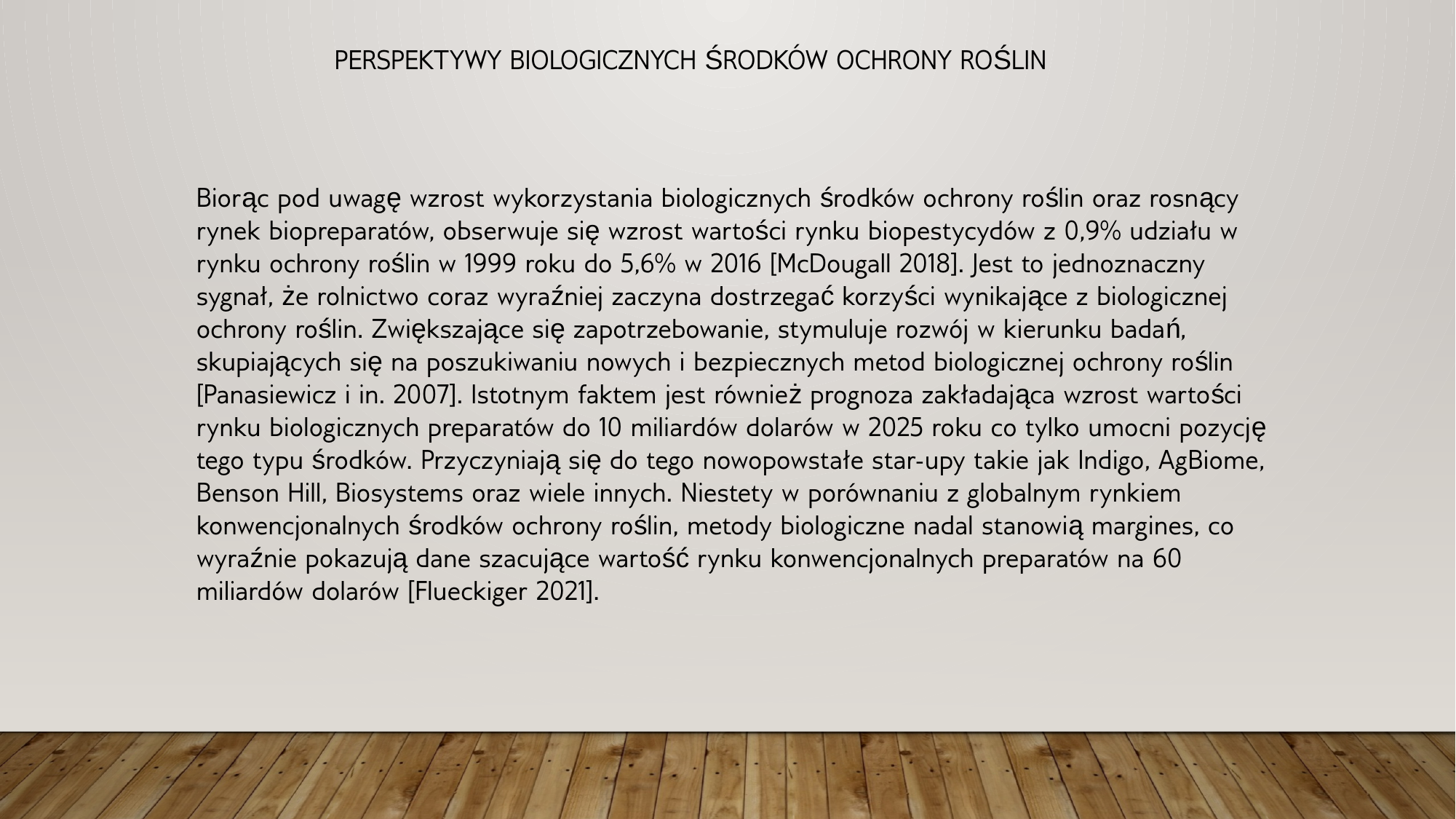

PERSPEKTYWY BIOLOGICZNYCH ŚRODKÓW OCHRONY ROŚLIN
Biorąc pod uwagę wzrost wykorzystania biologicznych środków ochrony roślin oraz rosnący rynek biopreparatów, obserwuje się wzrost wartości rynku biopestycydów z 0,9% udziału w rynku ochrony roślin w 1999 roku do 5,6% w 2016 [McDougall 2018]. Jest to jednoznaczny sygnał, że rolnictwo coraz wyraźniej zaczyna dostrzegać korzyści wynikające z biologicznej ochrony roślin. Zwiększające się zapotrzebowanie, stymuluje rozwój w kierunku badań, skupiających się na poszukiwaniu nowych i bezpiecznych metod biologicznej ochrony roślin [Panasiewicz i in. 2007]. Istotnym faktem jest również prognoza zakładająca wzrost wartości rynku biologicznych preparatów do 10 miliardów dolarów w 2025 roku co tylko umocni pozycję tego typu środków. Przyczyniają się do tego nowopowstałe star-upy takie jak Indigo, AgBiome, Benson Hill, Biosystems oraz wiele innych. Niestety w porównaniu z globalnym rynkiem konwencjonalnych środków ochrony roślin, metody biologiczne nadal stanowią margines, co wyraźnie pokazują dane szacujące wartość rynku konwencjonalnych preparatów na 60 miliardów dolarów [Flueckiger 2021].